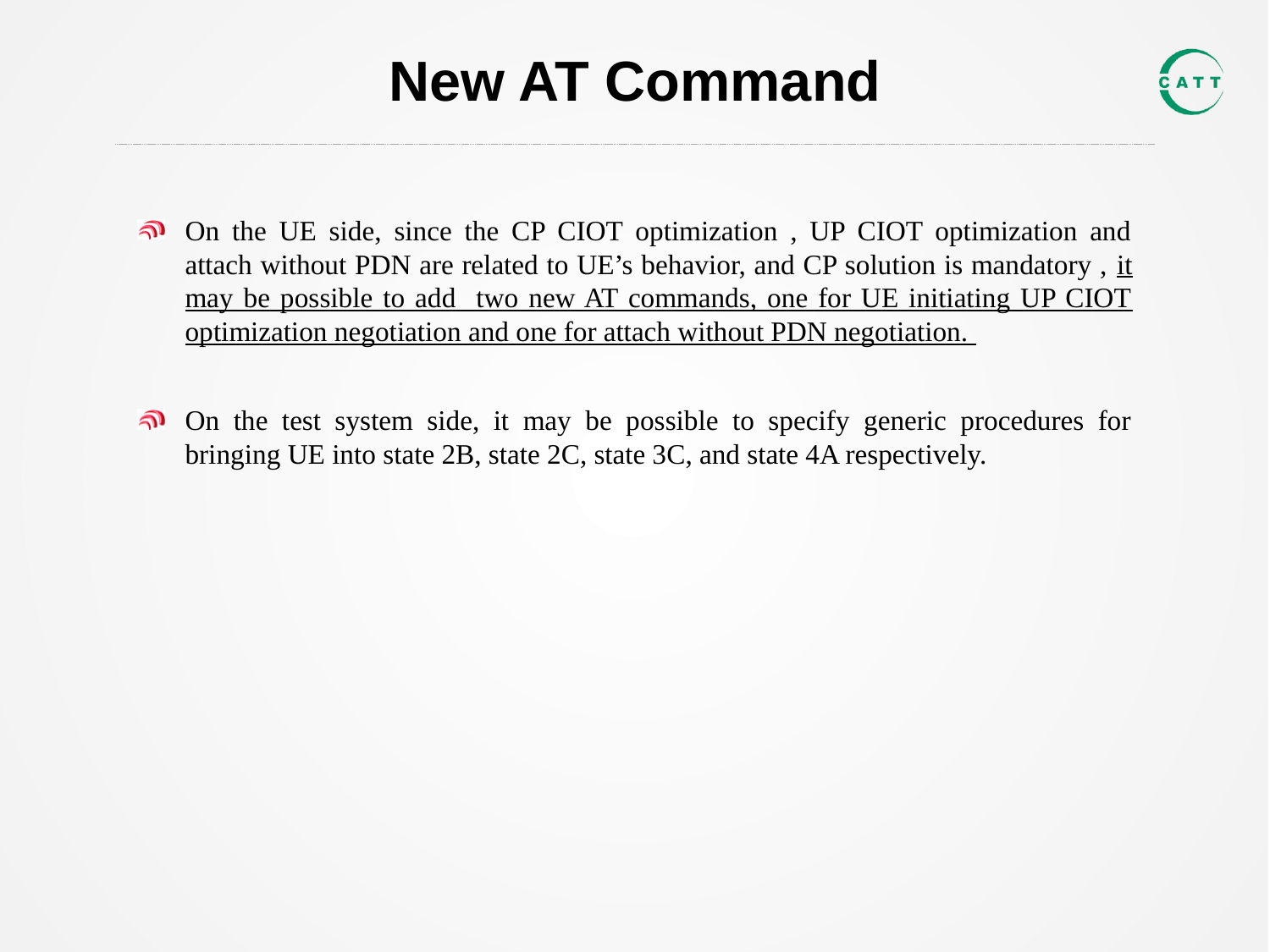

# New AT Command
On the UE side, since the CP CIOT optimization , UP CIOT optimization and attach without PDN are related to UE’s behavior, and CP solution is mandatory , it may be possible to add  two new AT commands, one for UE initiating UP CIOT optimization negotiation and one for attach without PDN negotiation.

On the test system side, it may be possible to specify generic procedures for bringing UE into state 2B, state 2C, state 3C, and state 4A respectively.